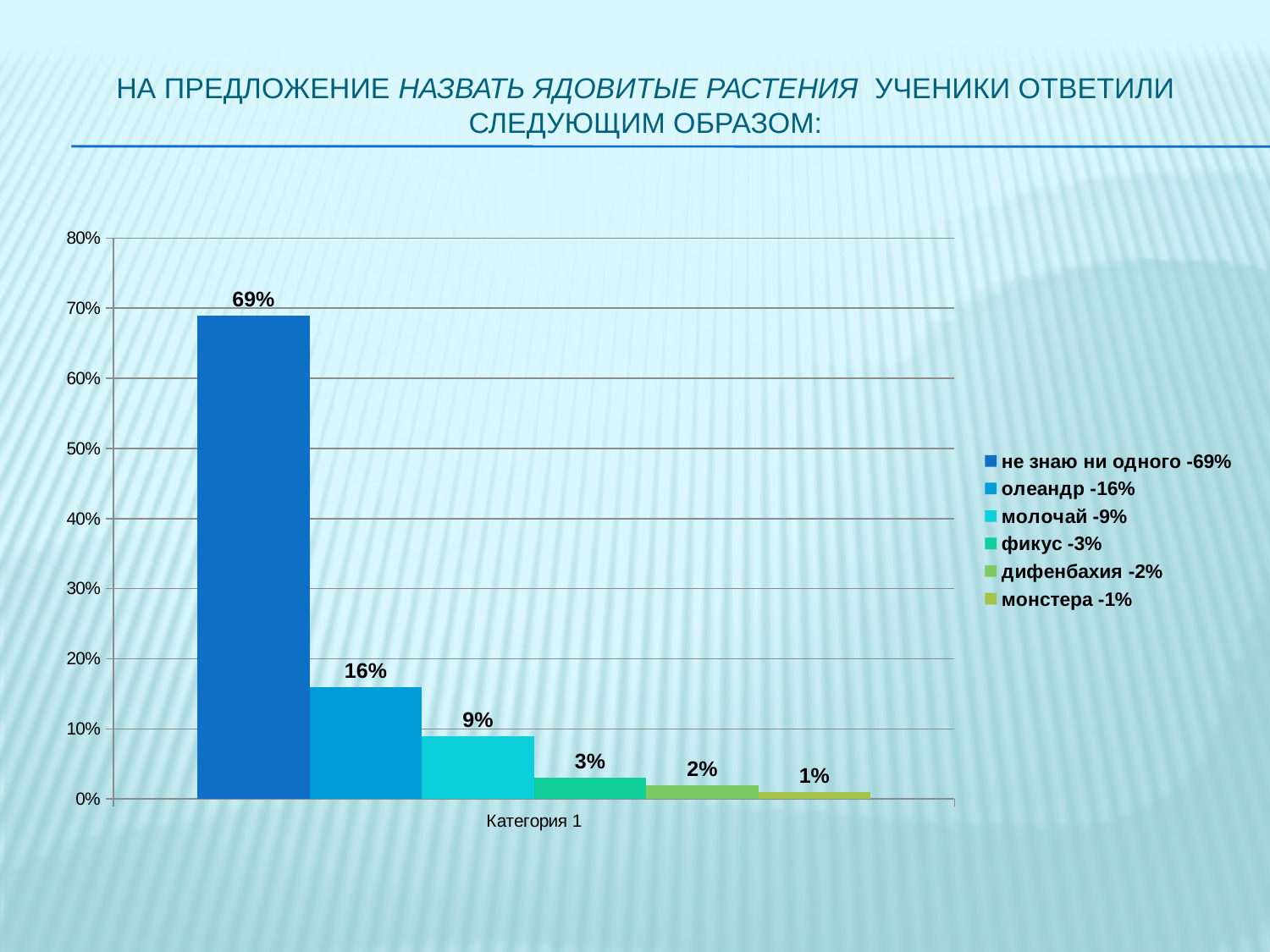

# На предложение назвать ядовитые растения  ученики ответили следующим образом:

### Chart

| Category | не знаю ни одного -69% | олеандр -16% | молочай -9% | фикус -3% | дифенбахия -2% | монстера -1% |
|---|---|---|---|---|---|---|
| Категория 1 | 0.6900000000000006 | 0.16 | 0.09000000000000002 | 0.030000000000000002 | 0.02000000000000001 | 0.010000000000000005 |